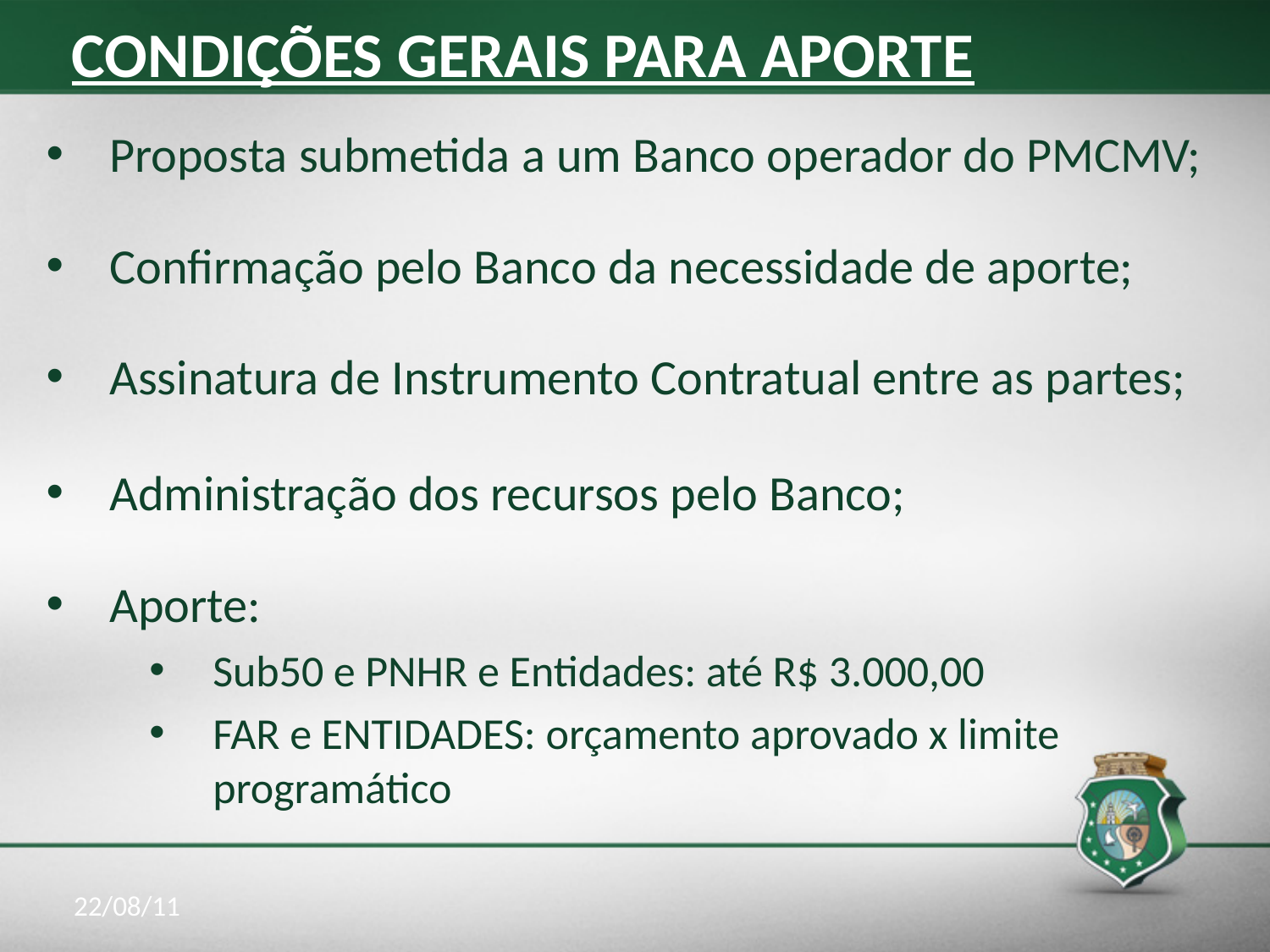

CONDIÇÕES GERAIS PARA APORTE
Proposta submetida a um Banco operador do PMCMV;

Confirmação pelo Banco da necessidade de aporte;

Assinatura de Instrumento Contratual entre as partes;

Administração dos recursos pelo Banco;

Aporte:
Sub50 e PNHR e Entidades: até R$ 3.000,00
FAR e ENTIDADES: orçamento aprovado x limite programático
22/08/11